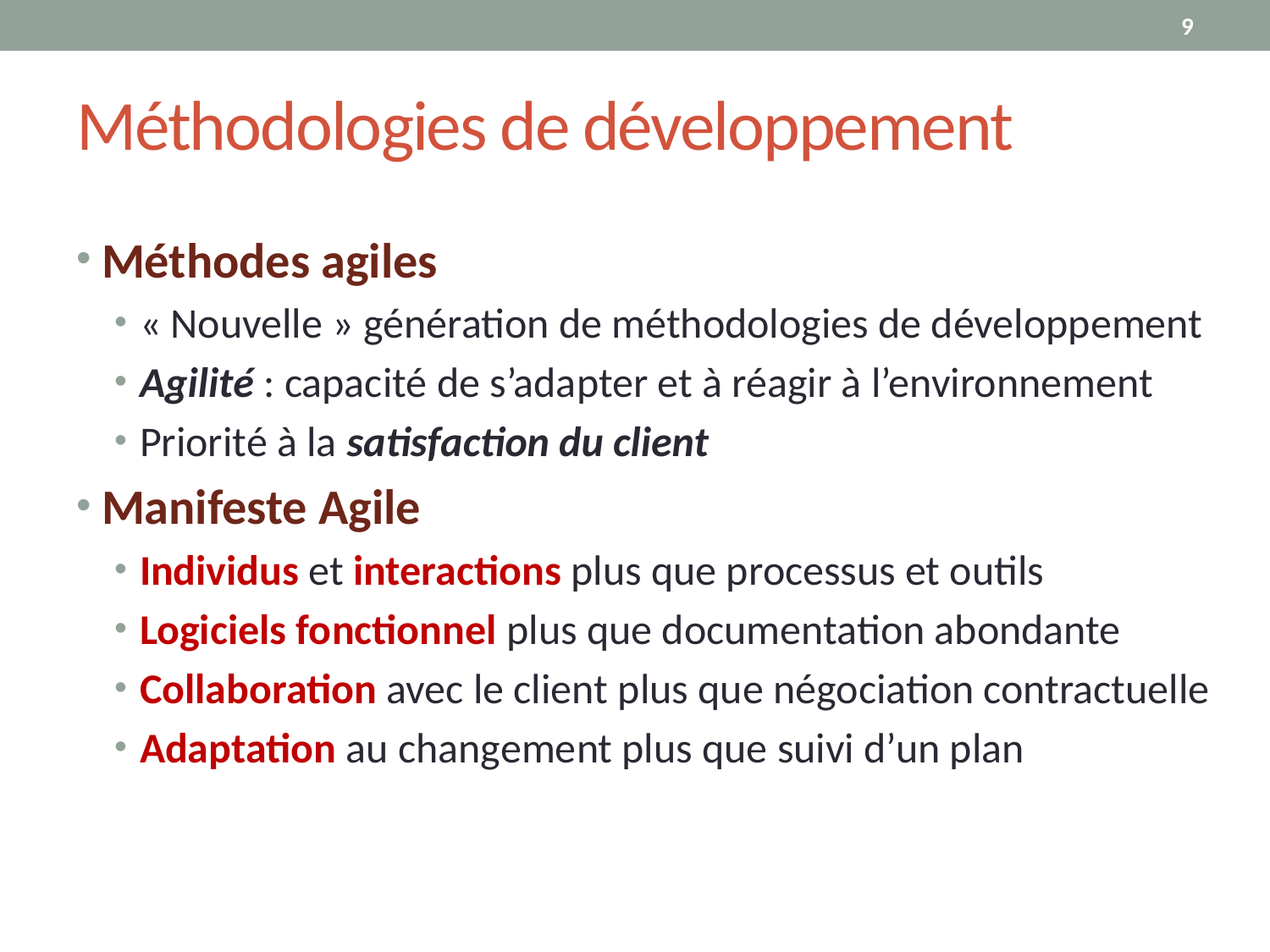

9
# Méthodologies de développement
Méthodes agiles
« Nouvelle » génération de méthodologies de développement
Agilité : capacité de s’adapter et à réagir à l’environnement
Priorité à la satisfaction du client
Manifeste Agile
Individus et interactions plus que processus et outils
Logiciels fonctionnel plus que documentation abondante
Collaboration avec le client plus que négociation contractuelle
Adaptation au changement plus que suivi d’un plan